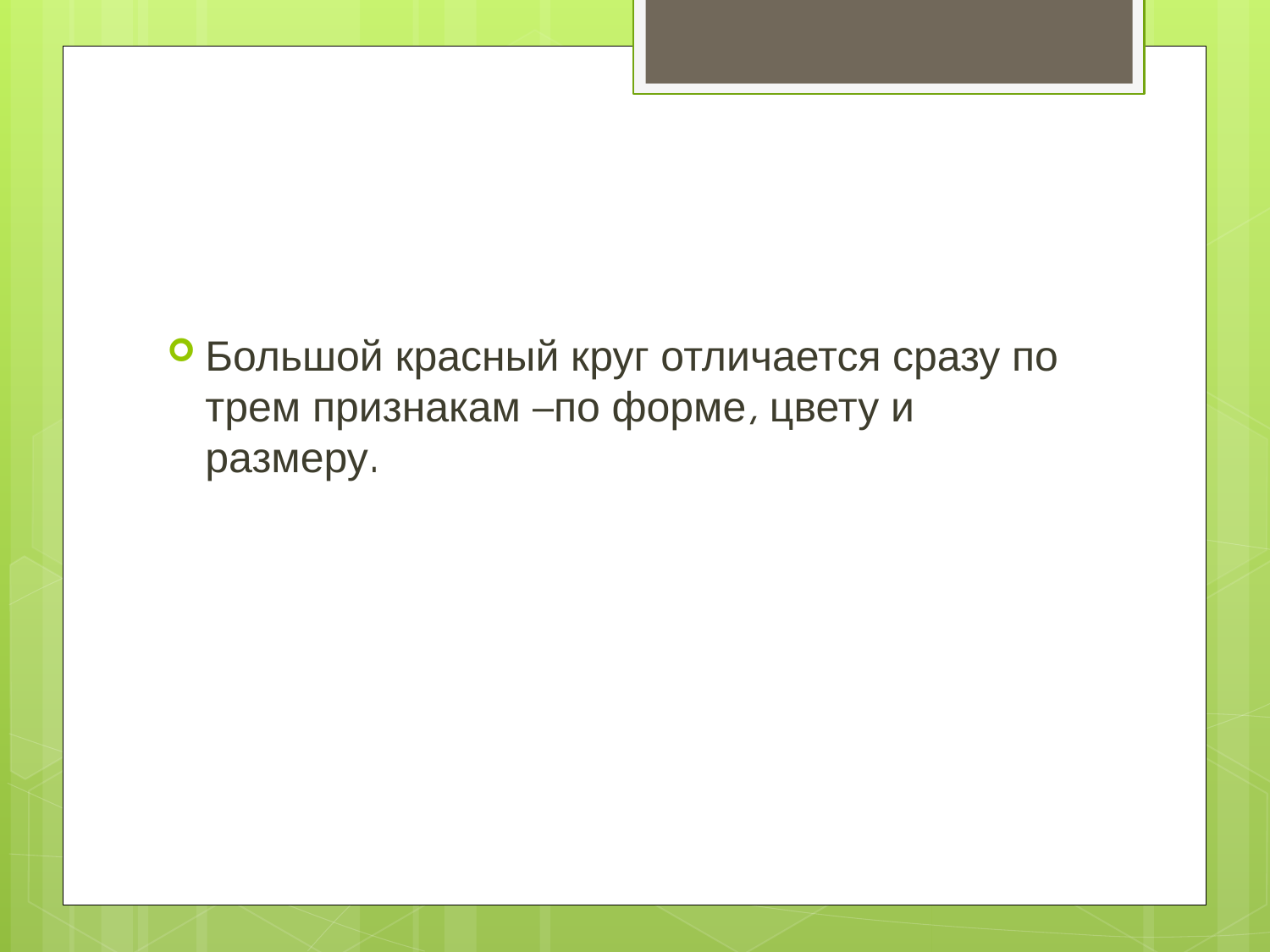

#
Большой красный круг отличается сразу по трем признакам –по форме, цвету и размеру.